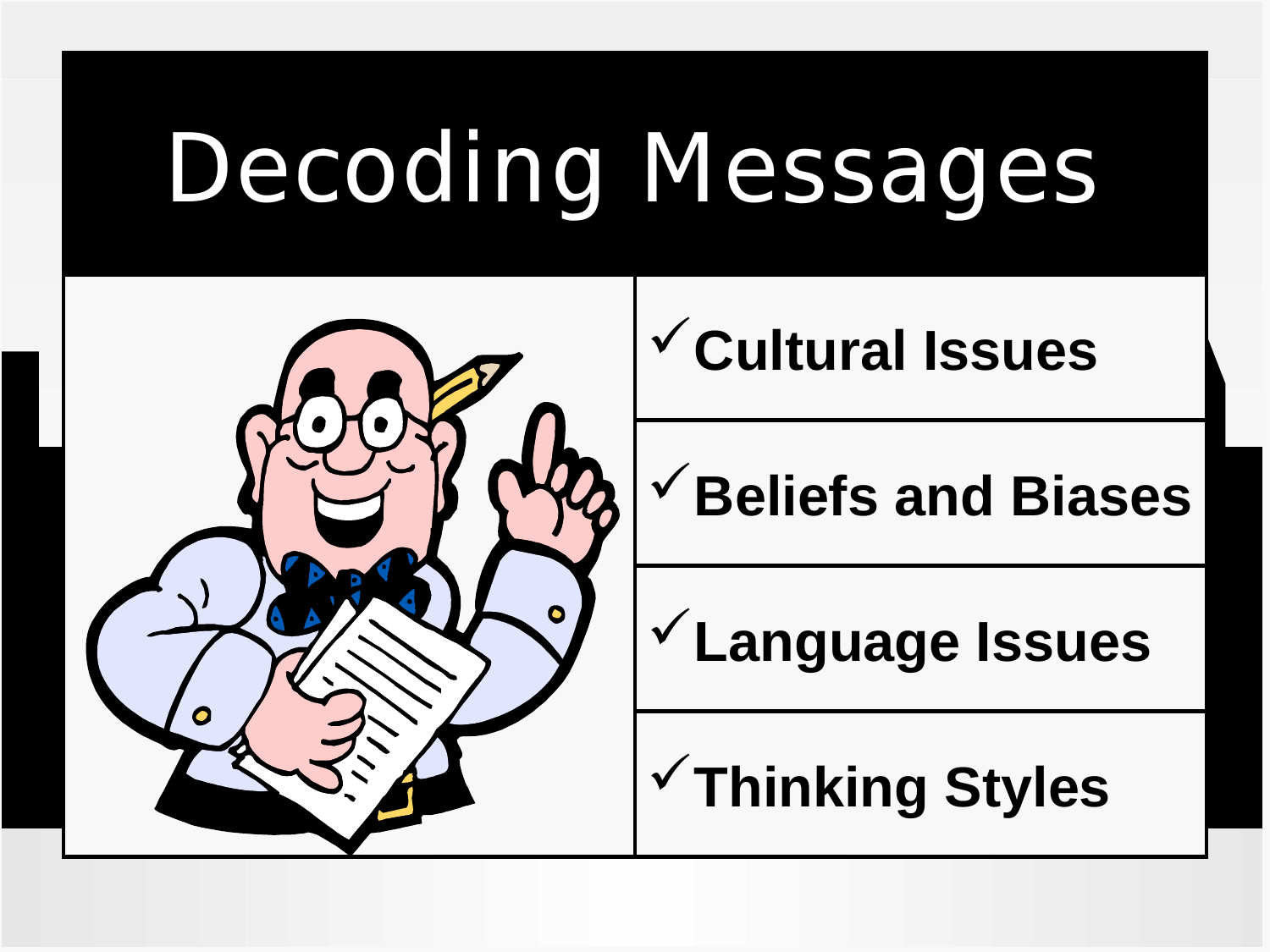

# Decoding Messages

Cultural Issues
Beliefs and Biases
Language Issues
Thinking Styles